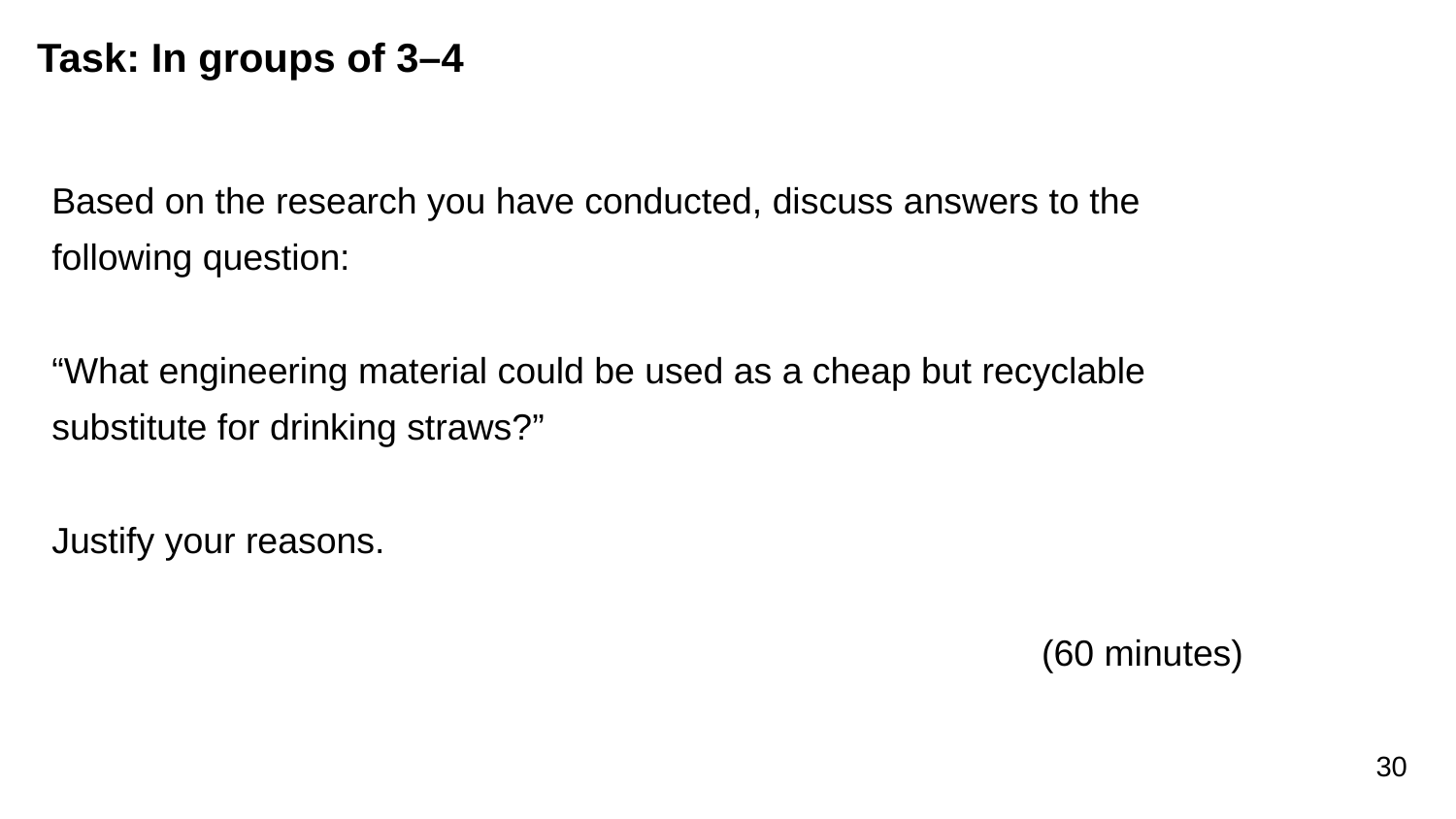

# Task: In groups of 3–4
Based on the research you have conducted, discuss answers to the following question:

“What engineering material could be used as a cheap but recyclable substitute for drinking straws?”

Justify your reasons.

(60 minutes)
30